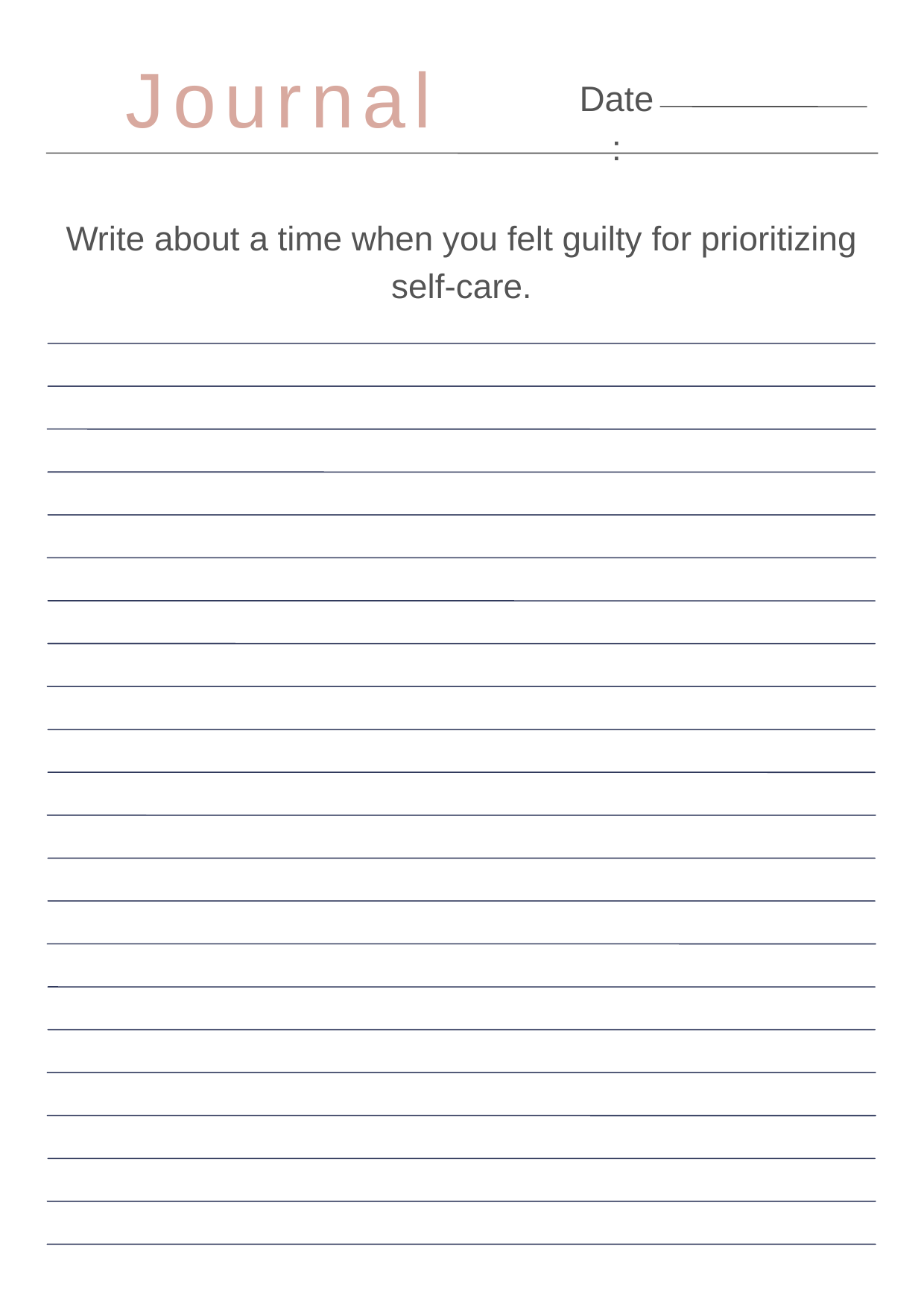

Journal
Date:

Write about a time when you felt guilty for prioritizing self-care.